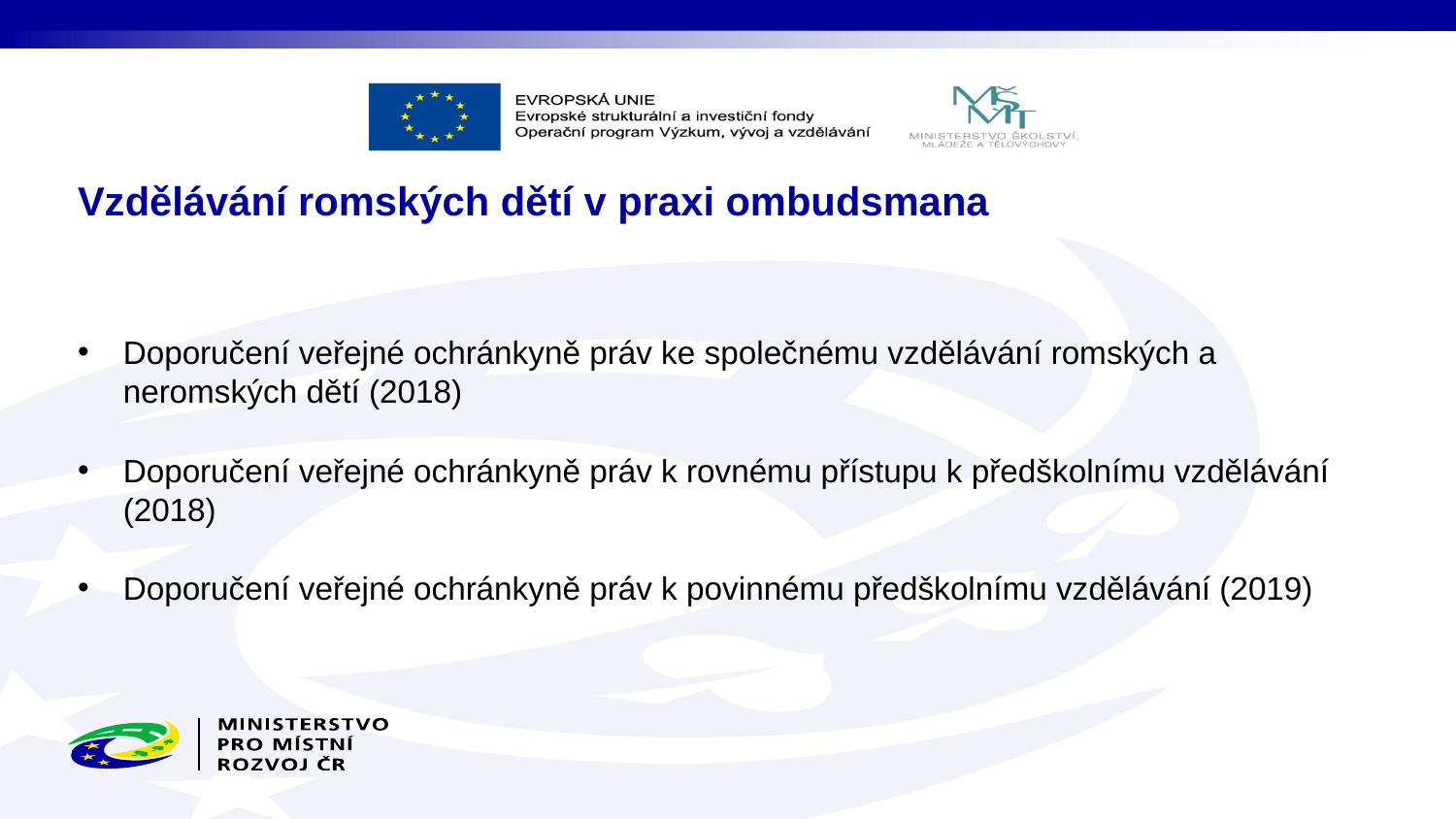

# Vzdělávání romských dětí v praxi ombudsmana

Doporučení veřejné ochránkyně práv ke společnému vzdělávání romských a neromských dětí (2018)
Doporučení veřejné ochránkyně práv k rovnému přístupu k předškolnímu vzdělávání (2018)
Doporučení veřejné ochránkyně práv k povinnému předškolnímu vzdělávání (2019)